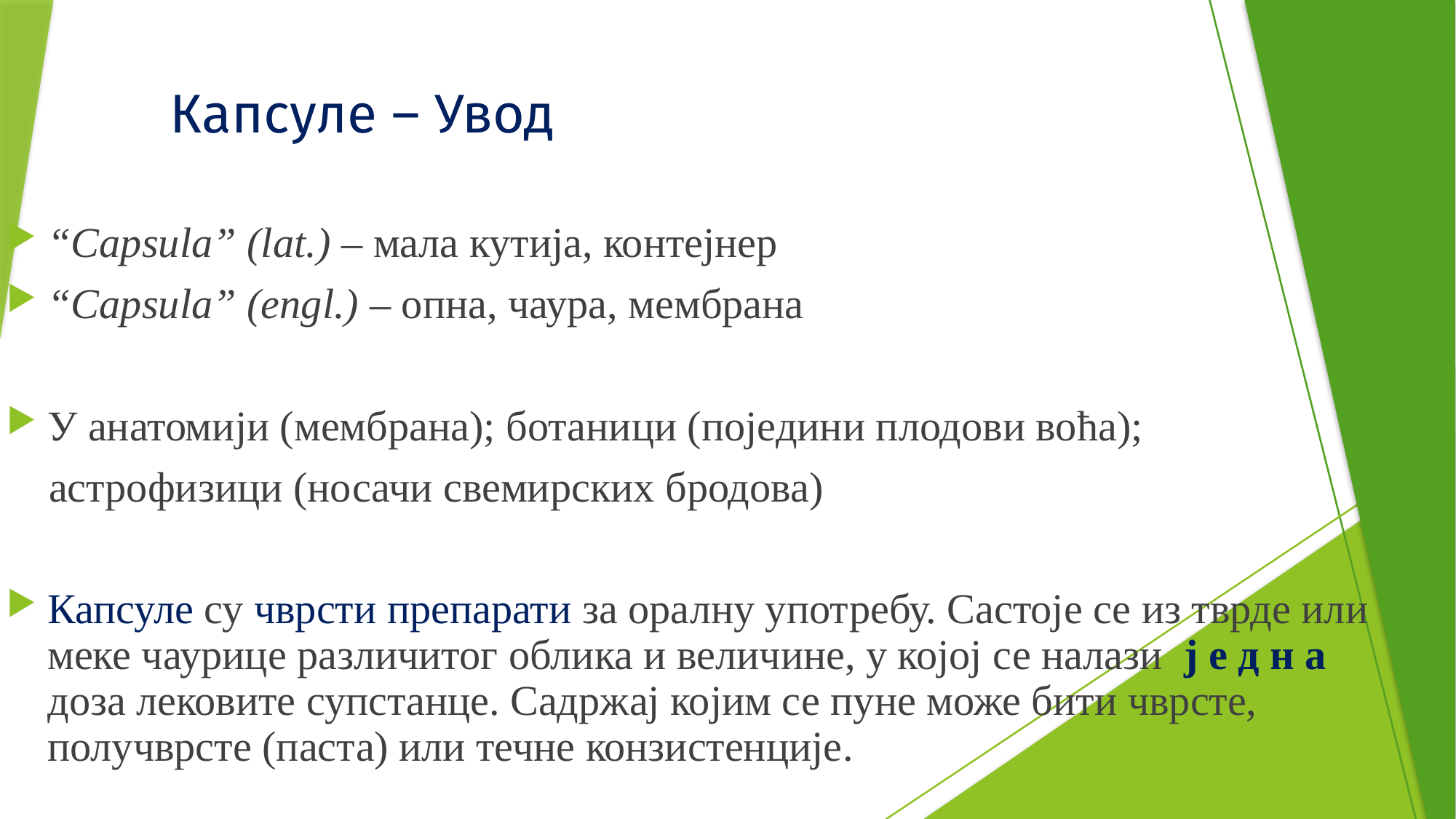

# Капсуле – Увод

“Capsula” (lat.) – мала кутија, контејнер
“Capsula” (engl.) – опна, чаура, мембрана

У анатомији (мембрана); ботаници (поједини плодови воћа);
    астрофизици (носачи свемирских бродова)

Капсуле су чврсти препарати за оралну употребу. Састоје се из тврде или меке чаурице различитог облика и величине, у којој се налази  ј е д н а доза лековите супстанце. Садржај којим се пуне може бити чврсте, получврсте (паста) или течне конзистенције.

4